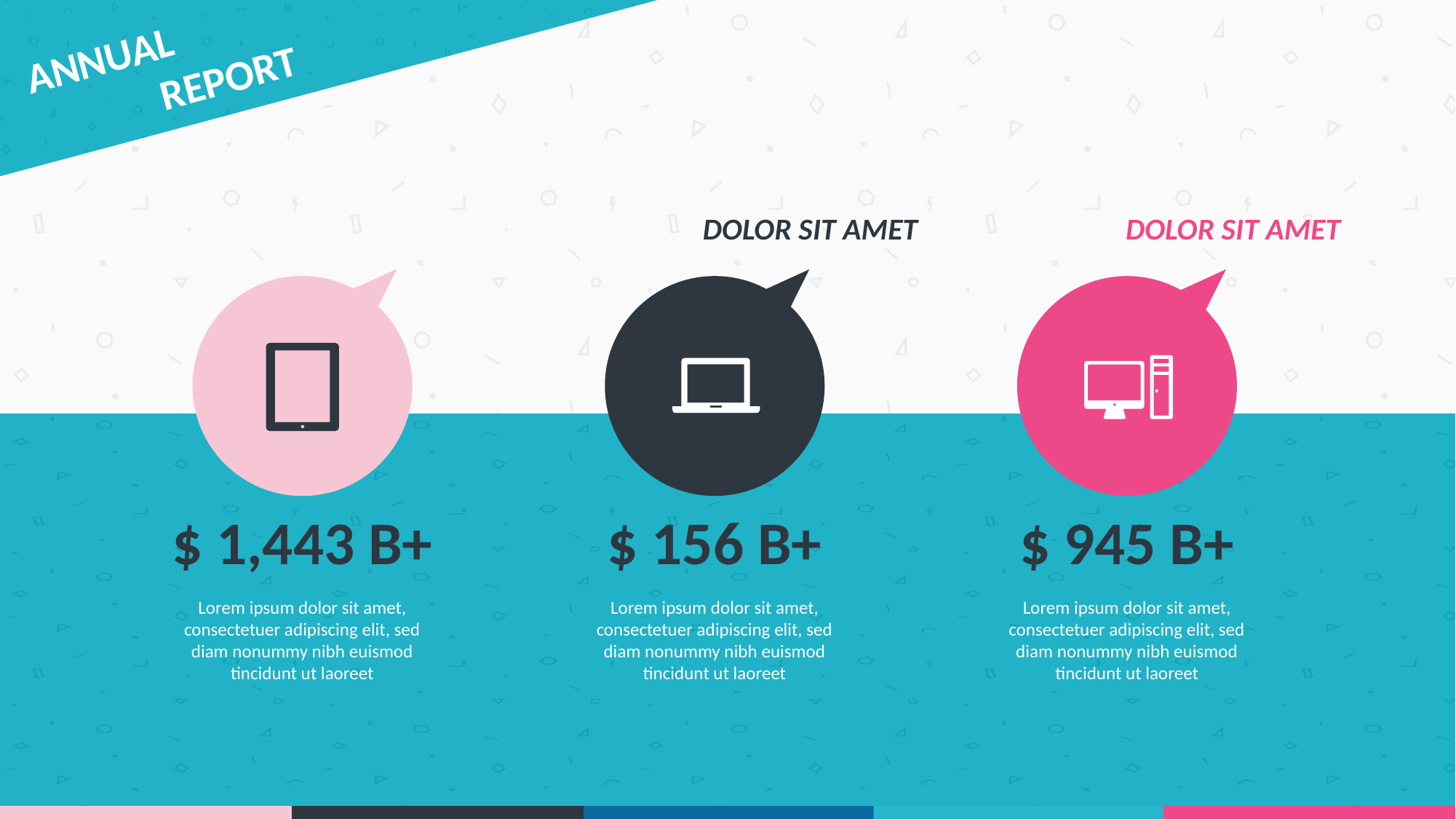

ANNUAL
             REPORT
DOLOR SIT AMET
DOLOR SIT AMET

$ 1,443 B+
$ 156 B+
$ 945 B+
Lorem ipsum dolor sit amet, consectetuer adipiscing elit, sed diam nonummy nibh euismod tincidunt ut laoreet
Lorem ipsum dolor sit amet, consectetuer adipiscing elit, sed diam nonummy nibh euismod tincidunt ut laoreet
Lorem ipsum dolor sit amet, consectetuer adipiscing elit, sed diam nonummy nibh euismod tincidunt ut laoreet